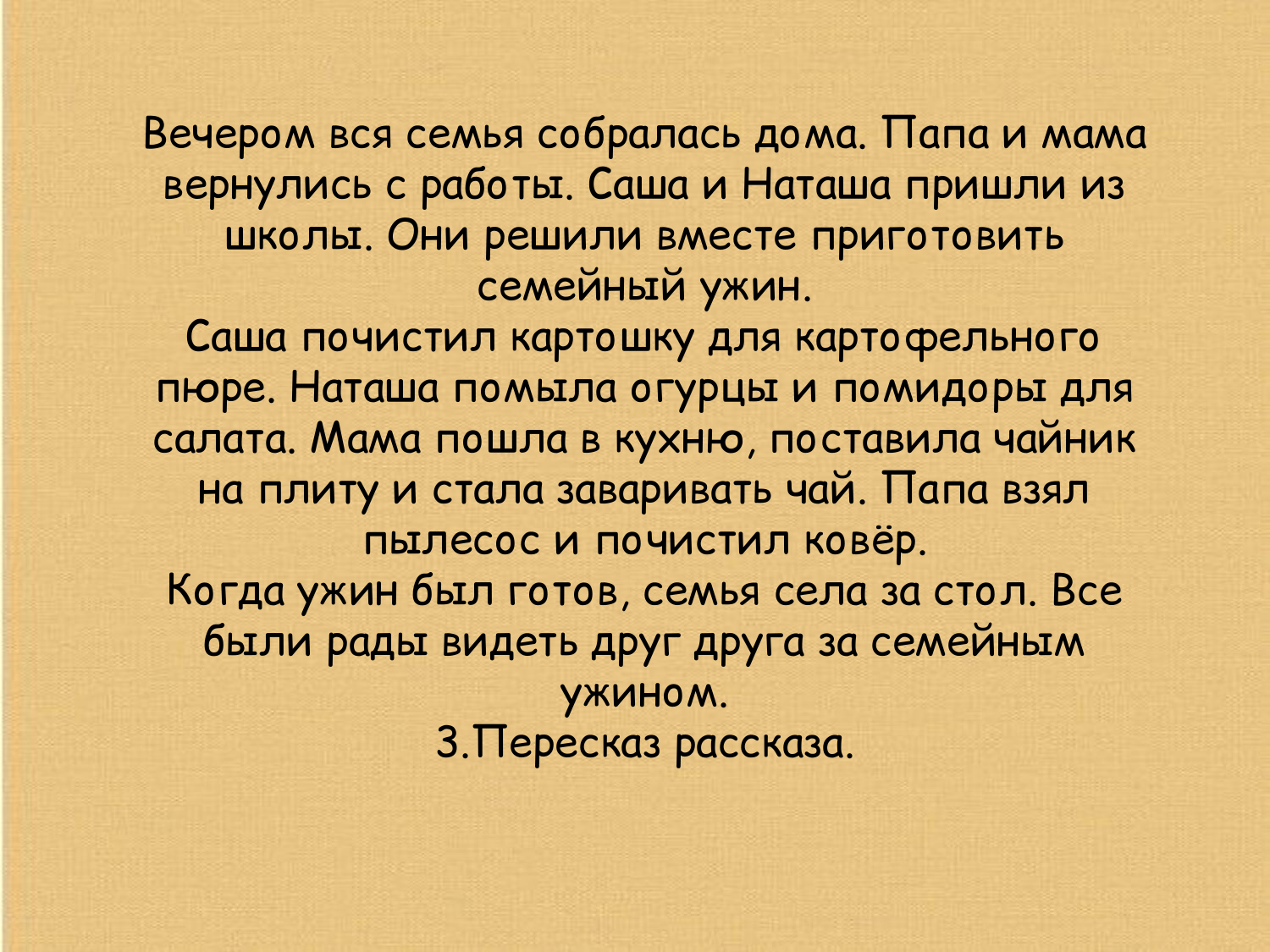

Вечером вся семья собралась дома. Папа и мама вернулись с работы. Саша и Наташа пришли из школы. Они решили вместе приготовить семейный ужин.
Саша почистил картошку для картофельного пюре. Наташа помыла огурцы и помидоры для салата. Мама пошла в кухню, поставила чайник на плиту и стала заваривать чай. Папа взял пылесос и почистил ковёр.
Когда ужин был готов, семья села за стол. Все были рады видеть друг друга за семейным ужином.
3.Пересказ рассказа.